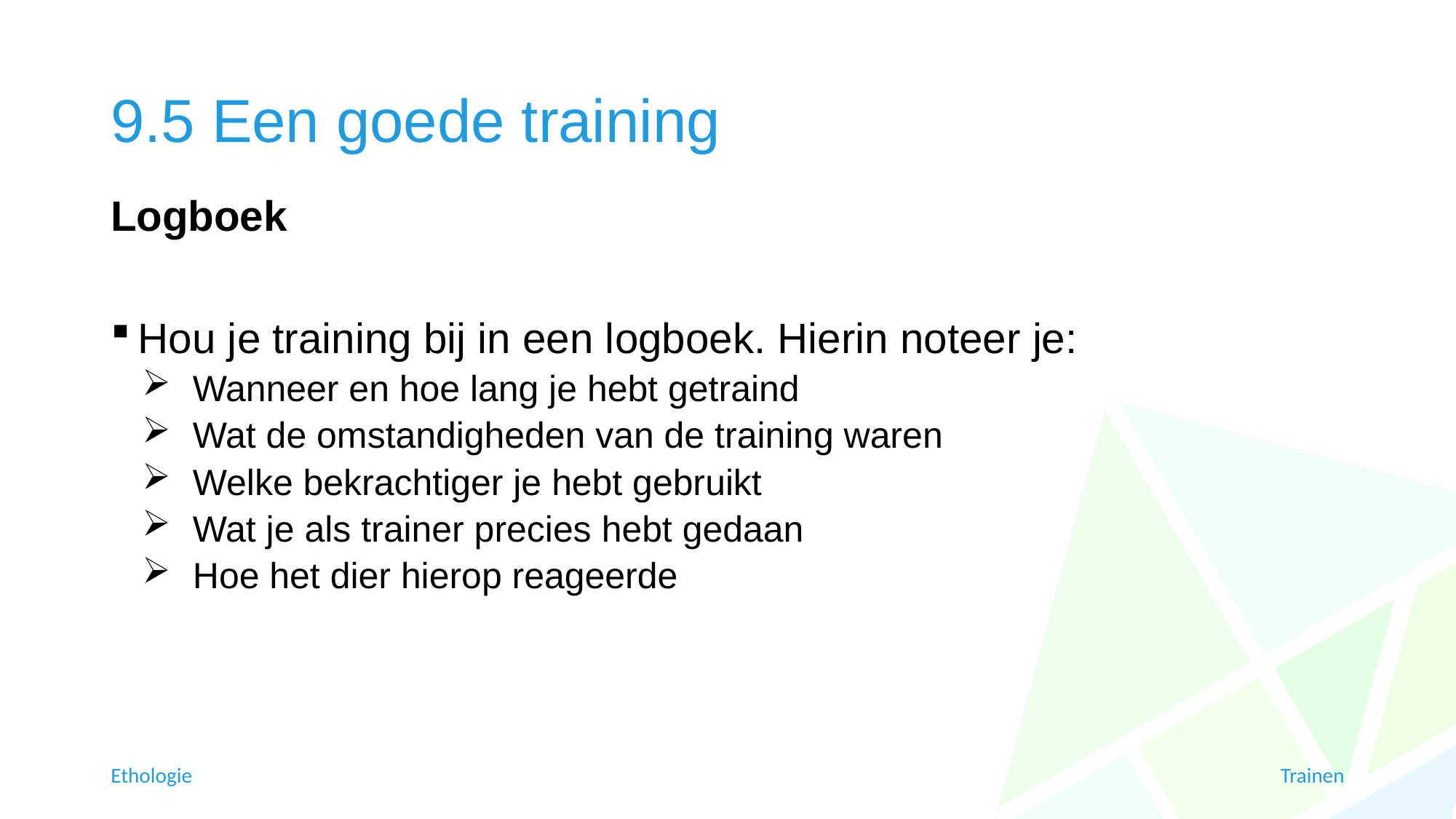

# 9.5 Een goede training
Logboek

Hou je training bij in een logboek. Hierin noteer je:
Wanneer en hoe lang je hebt getraind
Wat de omstandigheden van de training waren
Welke bekrachtiger je hebt gebruikt
Wat je als trainer precies hebt gedaan
Hoe het dier hierop reageerde
Ethologie
Trainen